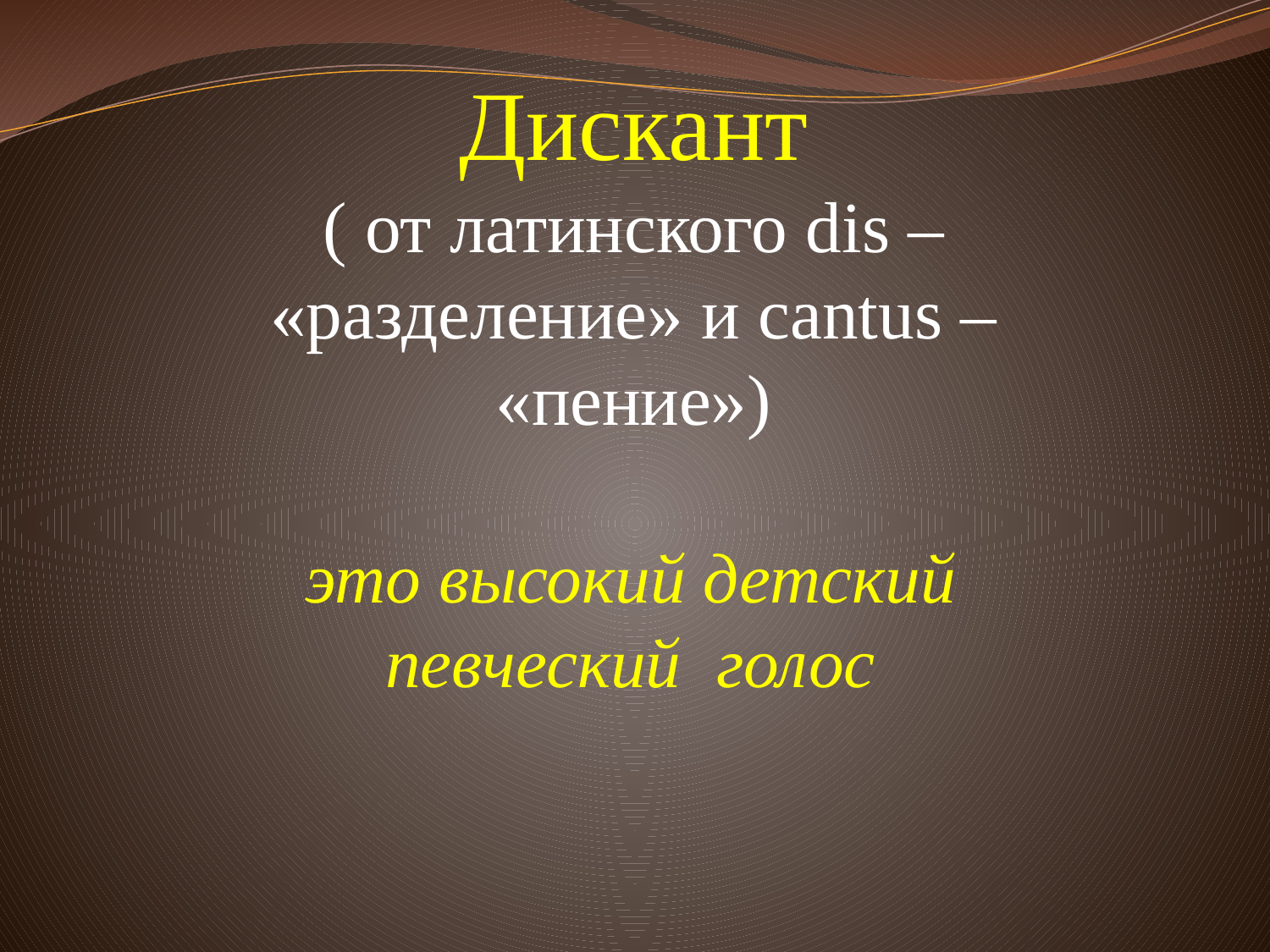

# Дискант ( от латинского dis – «разделение» и cantus – «пение»)
это высокий детский певческий  голос